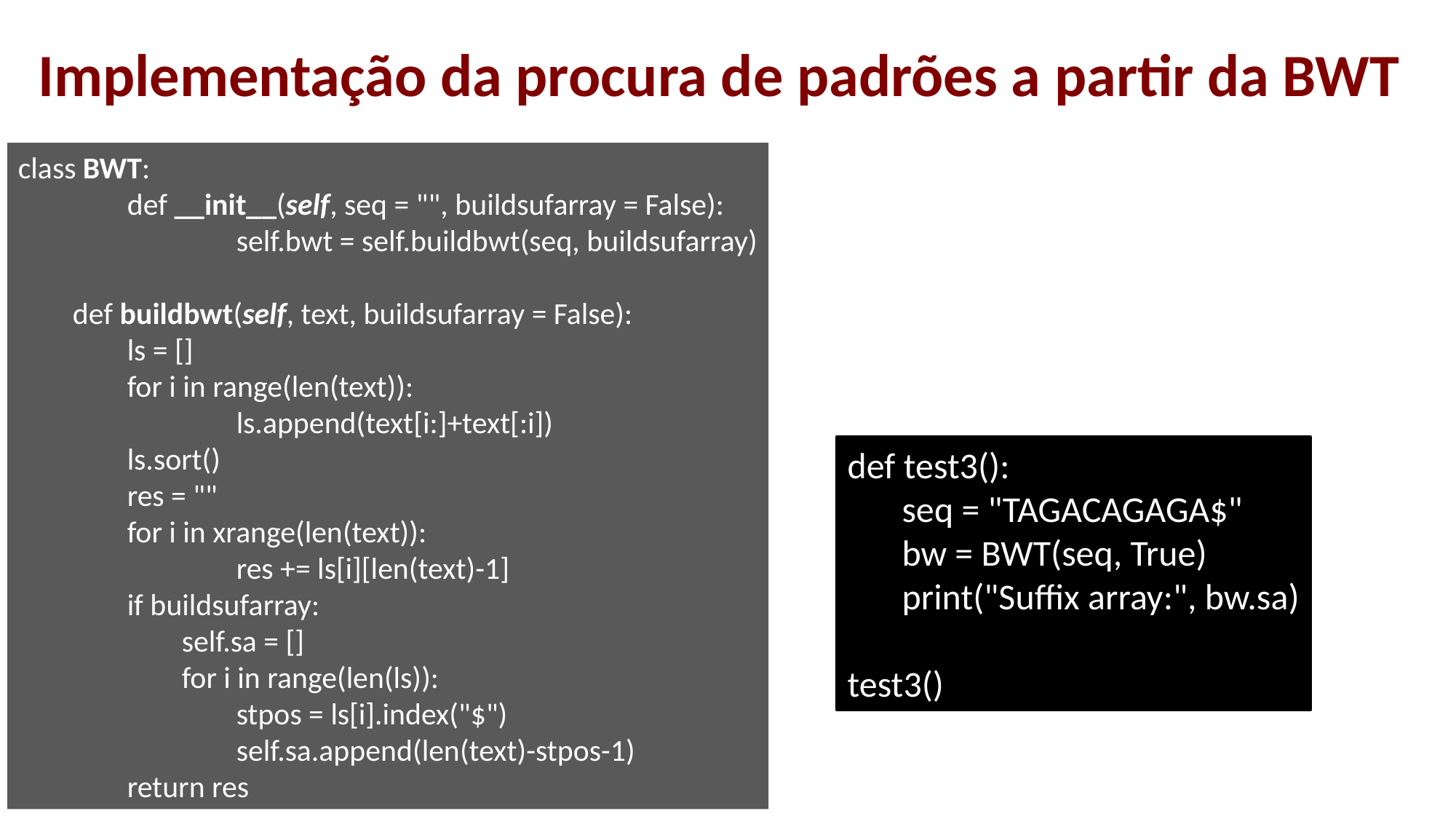

# Implementação da procura de padrões a partir da BWT
class BWT:
	def __init__(self, seq = "", buildsufarray = False):
		self.bwt = self.buildbwt(seq, buildsufarray)

def buildbwt(self, text, buildsufarray = False):
ls = []
for i in range(len(text)):
	ls.append(text[i:]+text[:i])
ls.sort()
res = ""
for i in xrange(len(text)):
	res += ls[i][len(text)-1]
if buildsufarray:
self.sa = []
for i in range(len(ls)):
stpos = ls[i].index("$")
self.sa.append(len(text)-stpos-1)
return res
def test3():
seq = "TAGACAGAGA$"
bw = BWT(seq, True)
print("Suffix array:", bw.sa)
test3()